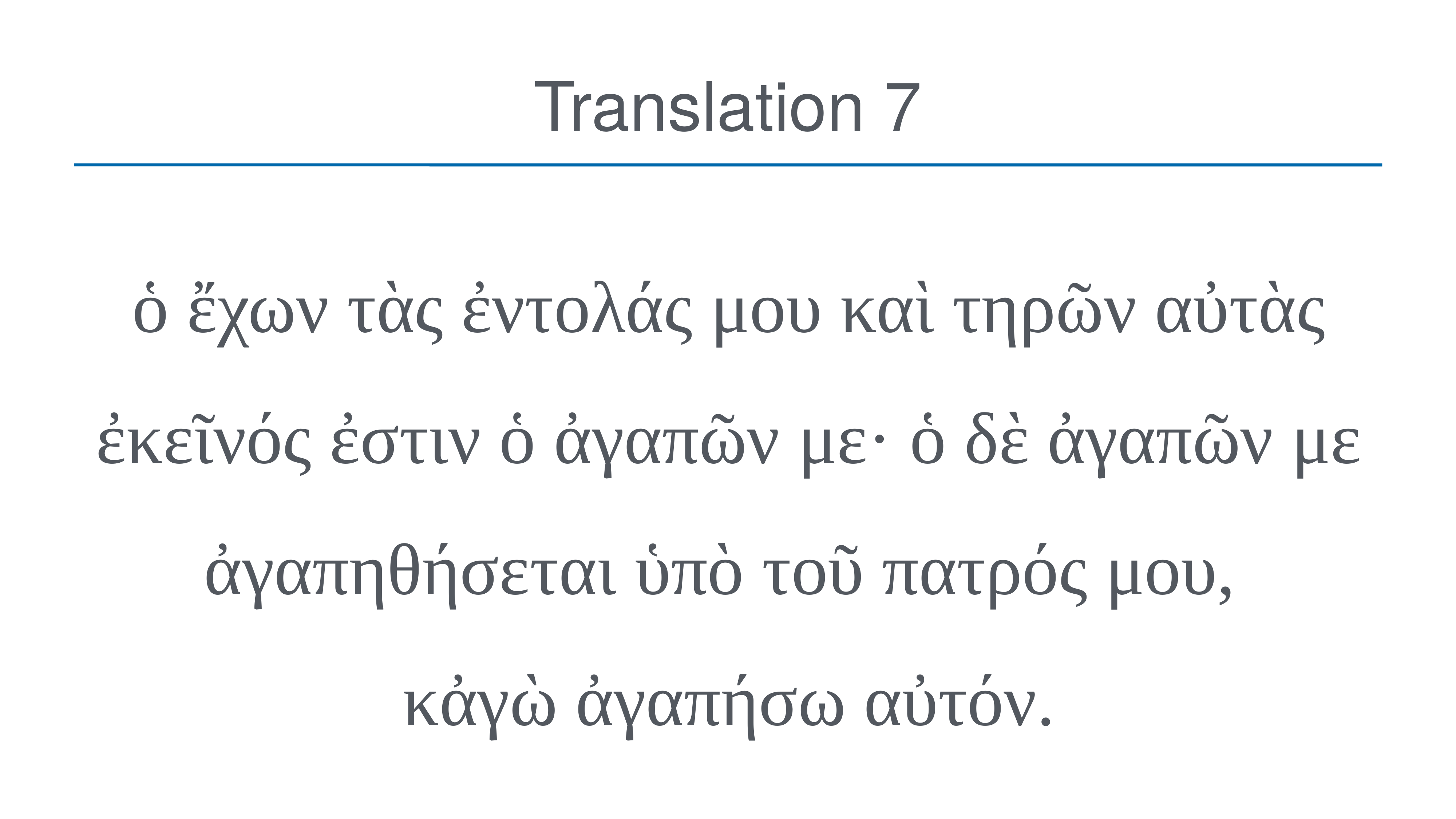

# Translation 7
ὁ ἔχων τὰς ἐντολάς μου καὶ τηρῶν αὐτὰς ἐκεῖνός ἐστιν ὁ ἀγαπῶν με· ὁ δὲ ἀγαπῶν με ἀγαπηθήσεται ὑπὸ τοῦ πατρός μου,
κἀγὼ ἀγαπήσω αὐτόν.